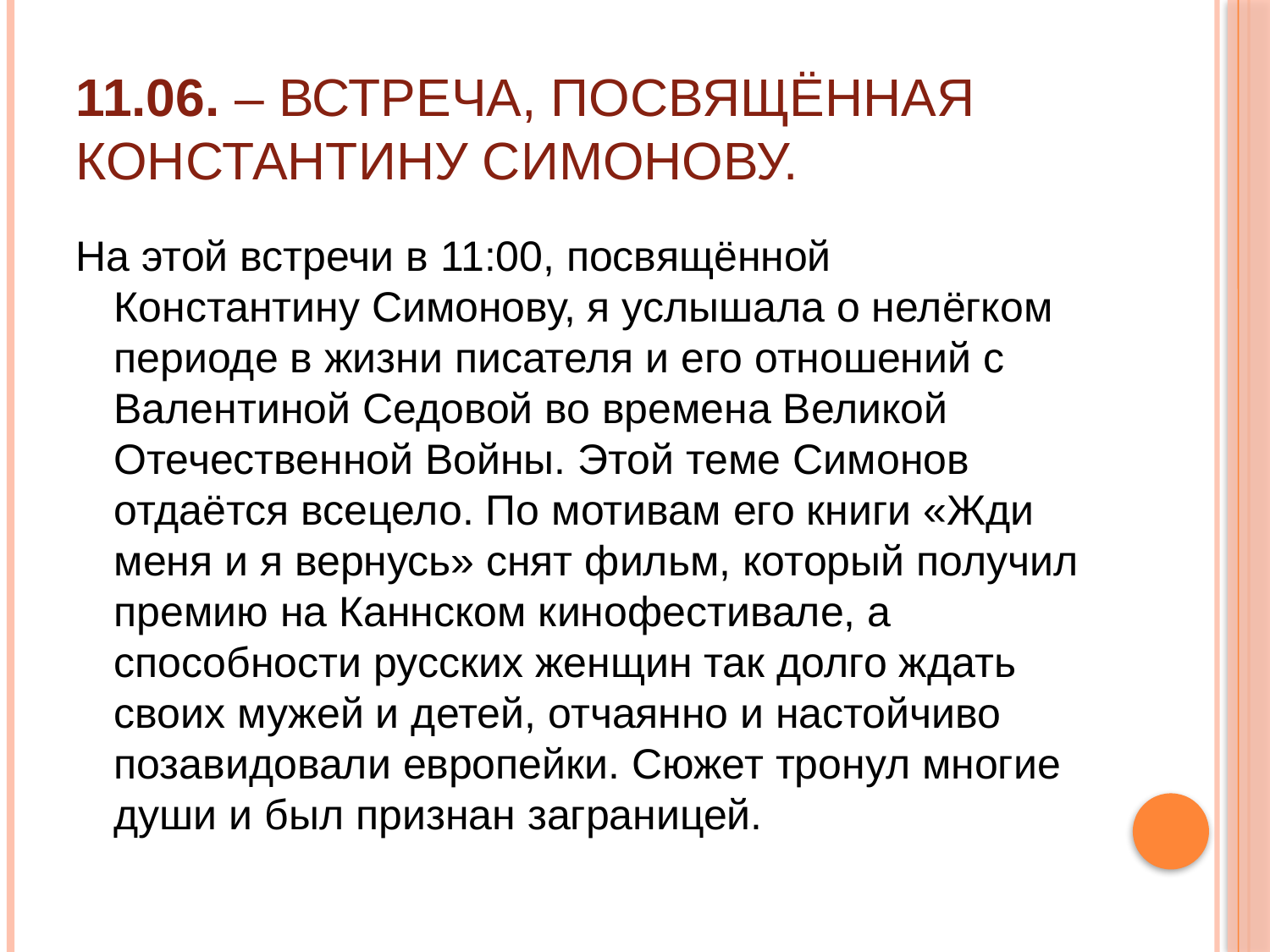

# 11.06. – встреча, посвящённая Константину Симонову.
На этой встречи в 11:00, посвящённой Константину Симонову, я услышала о нелёгком периоде в жизни писателя и его отношений с Валентиной Седовой во времена Великой Отечественной Войны. Этой теме Симонов отдаётся всецело. По мотивам его книги «Жди меня и я вернусь» снят фильм, который получил премию на Каннском кинофестивале, а способности русских женщин так долго ждать своих мужей и детей, отчаянно и настойчиво позавидовали европейки. Сюжет тронул многие души и был признан заграницей.